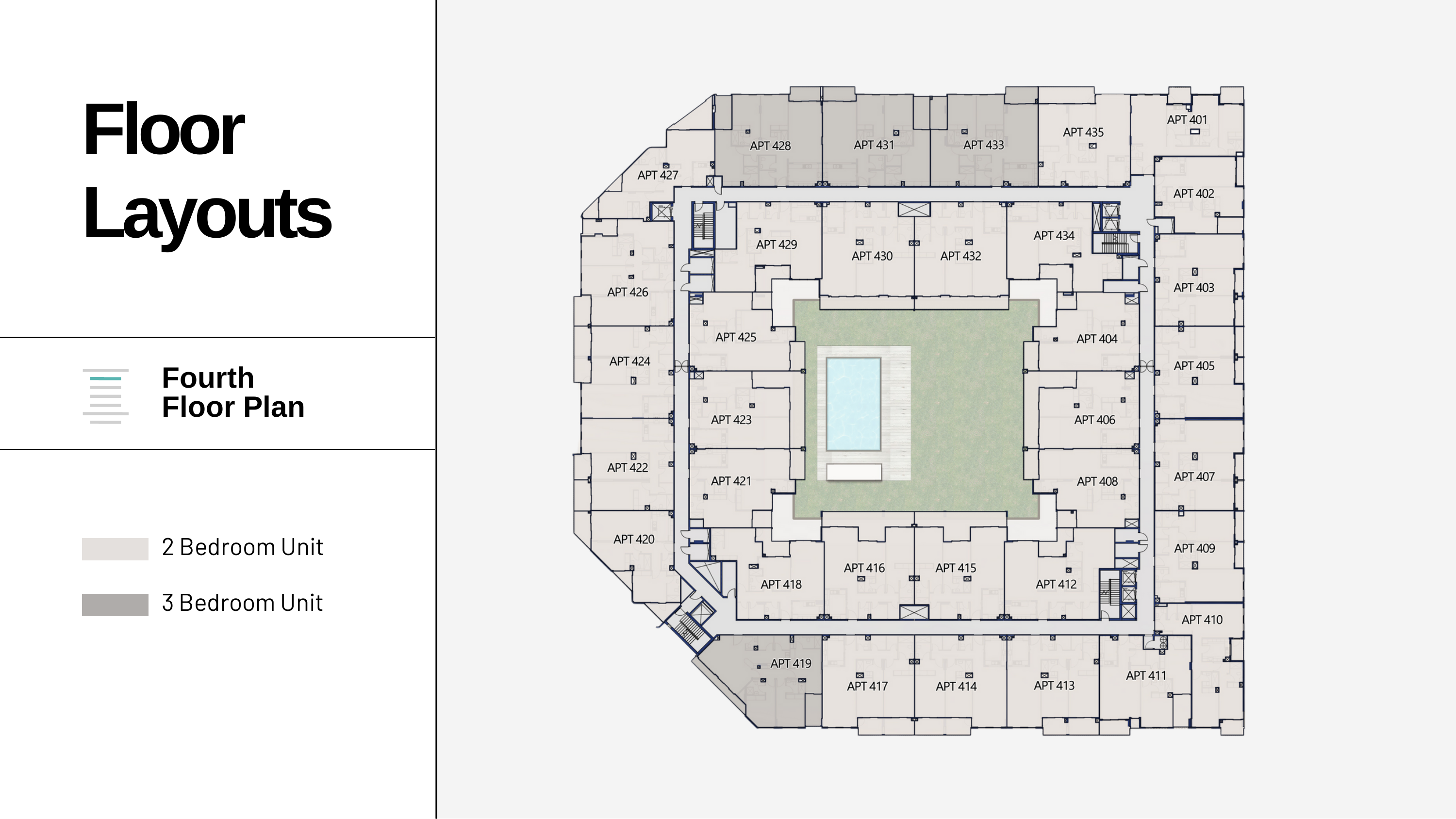

Floor
Layouts

Fourth Floor Plan

2 Bedroom Unit

3 Bedroom Unit